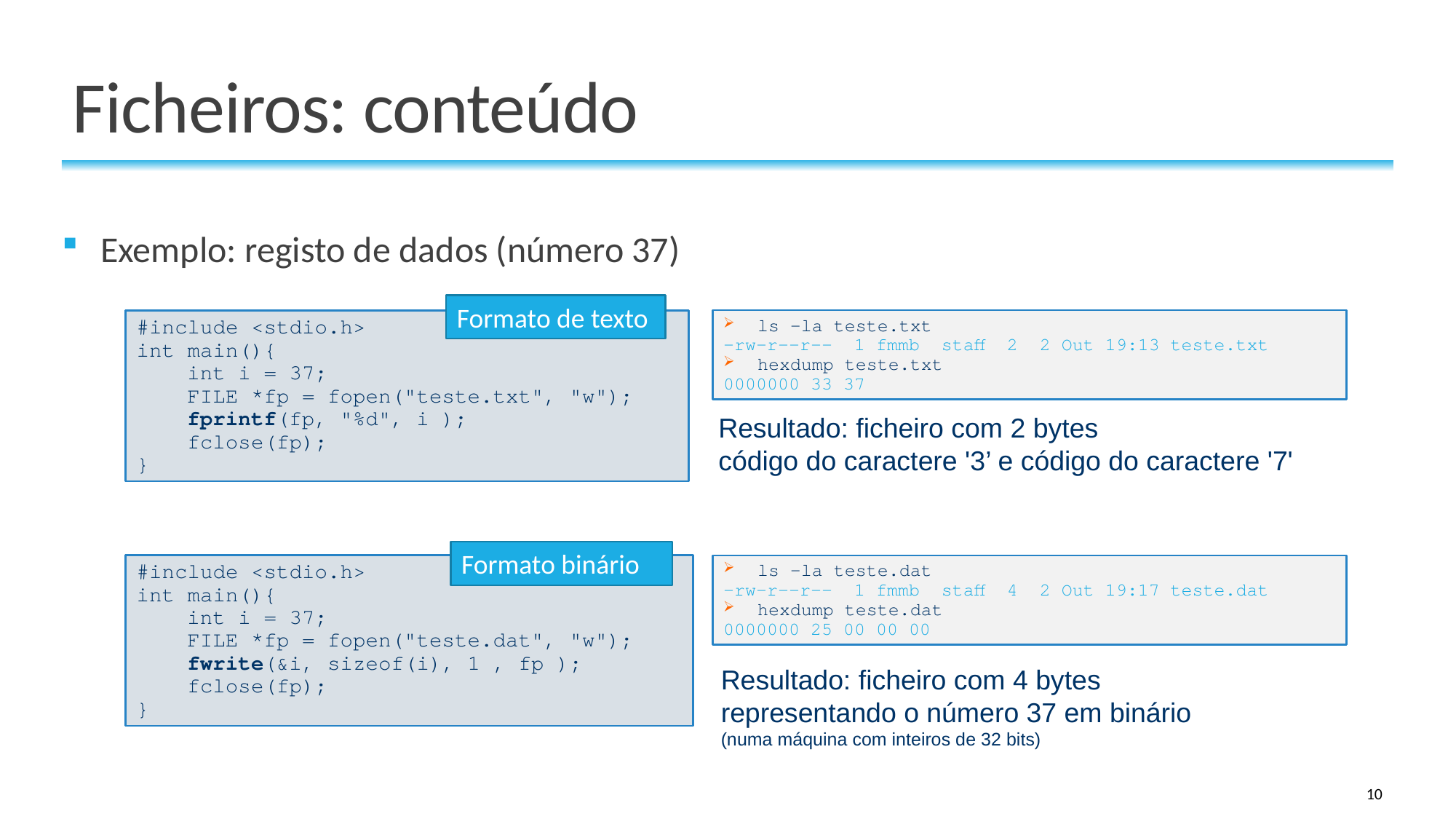

# Ficheiros: conteúdo
Exemplo: registo de dados (número 37)
Formato de texto
ls -la teste.txt
-rw-r--r--  1 fmmb  staff  2  2 Out 19:13 teste.txt
hexdump teste.txt
0000000 33 37
#include <stdio.h>
int main(){
    int i = 37;
    FILE *fp = fopen("teste.txt", "w");
    fprintf(fp, "%d", i );
    fclose(fp);
}
Resultado: ficheiro com 2 bytes
código do caractere '3’ e código do caractere '7'
Formato binário
#include <stdio.h>
int main(){
    int i = 37;
    FILE *fp = fopen("teste.dat", "w");
    fwrite(&i, sizeof(i), 1 , fp );
    fclose(fp);
}
ls -la teste.dat
-rw-r--r--  1 fmmb  staff  4  2 Out 19:17 teste.dat
hexdump teste.dat
0000000 25 00 00 00
Resultado: ficheiro com 4 bytes
representando o número 37 em binário
(numa máquina com inteiros de 32 bits)
10